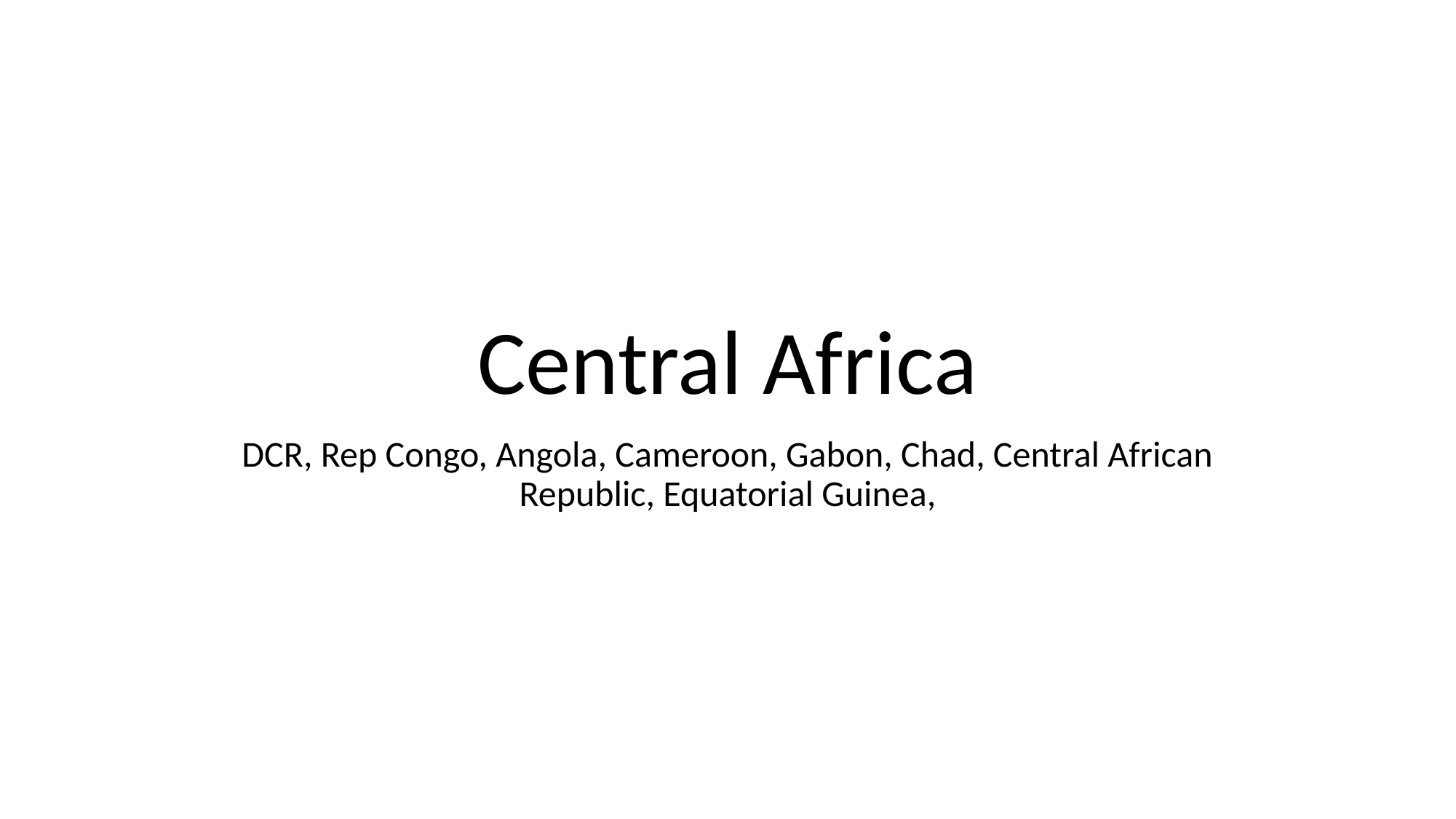

# Central Africa
DCR, Rep Congo, Angola, Cameroon, Gabon, Chad, Central African Republic, Equatorial Guinea,